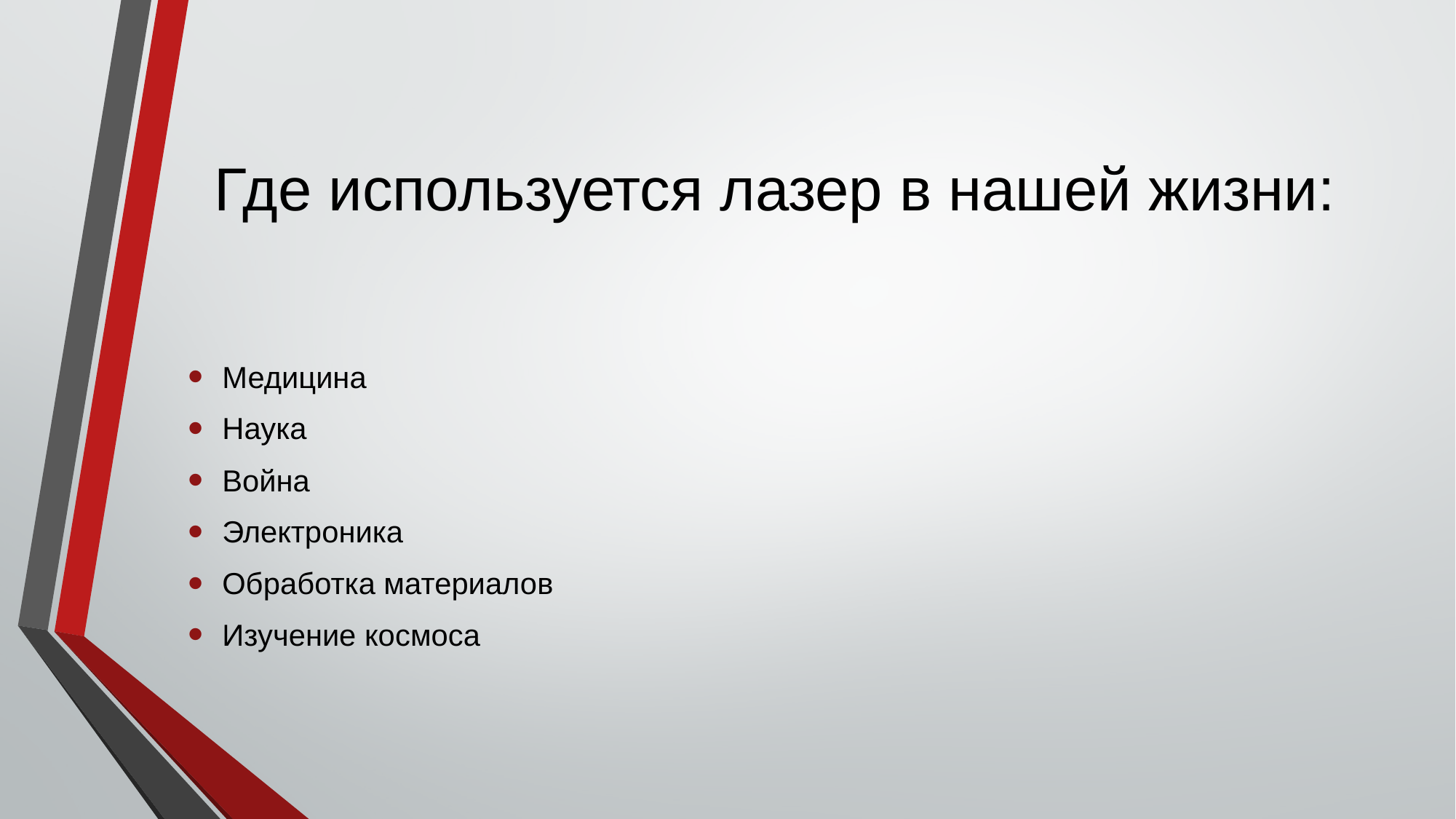

# Где используется лазер в нашей жизни:
Медицина
Наука
Война
Электроника
Обработка материалов
Изучение космоса